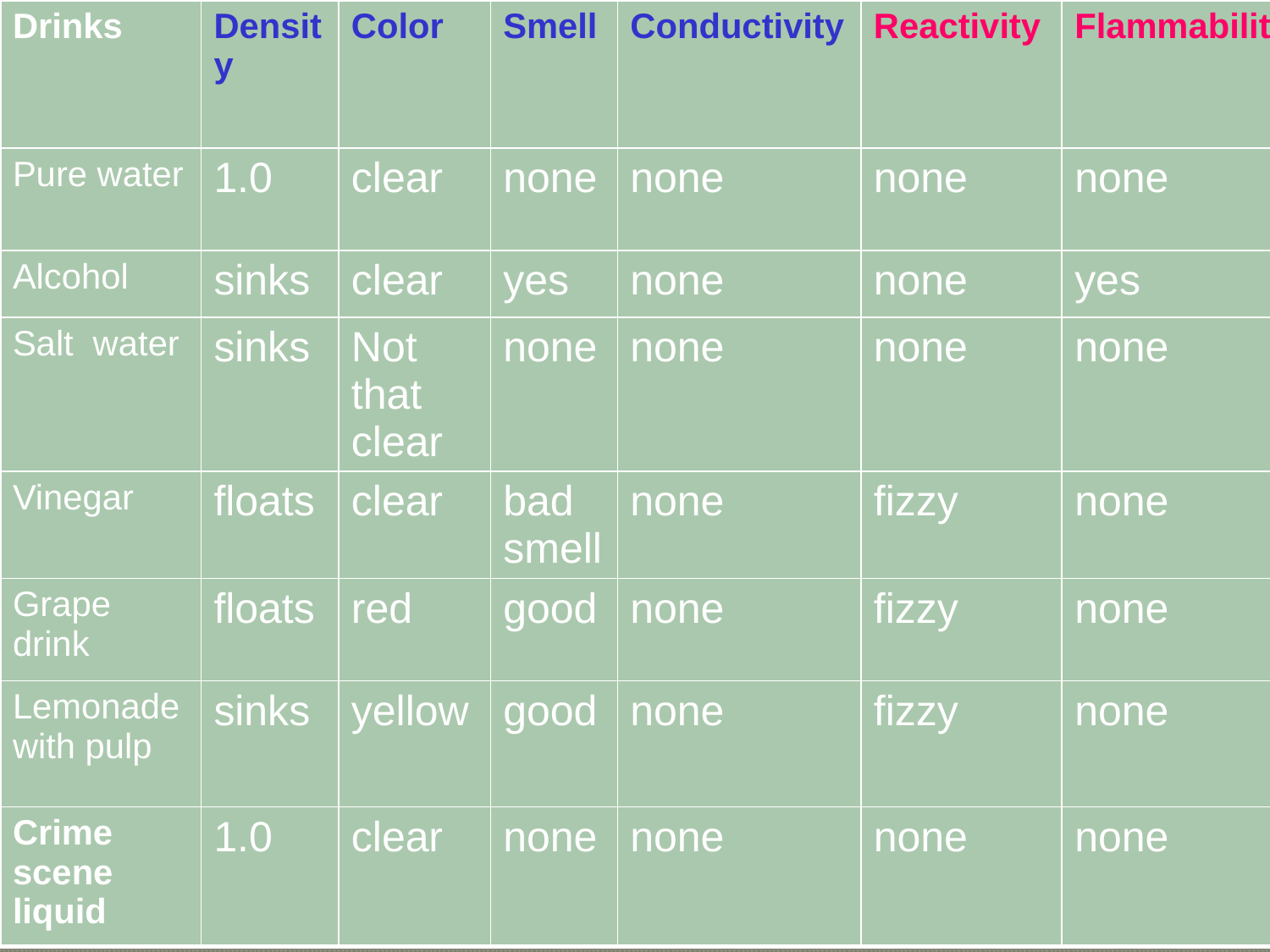

| Drinks | Density | Color | Smell | Conductivity | Reactivity | Flammability |
| --- | --- | --- | --- | --- | --- | --- |
| Pure water | 1.0 | clear | none | none | none | none |
| Alcohol | sinks | clear | yes | none | none | yes |
| Salt water | sinks | Not that clear | none | none | none | none |
| Vinegar | floats | clear | bad smell | none | fizzy | none |
| Grape drink | floats | red | good | none | fizzy | none |
| Lemonade with pulp | sinks | yellow | good | none | fizzy | none |
| Crime scene liquid | 1.0 | clear | none | none | none | none |